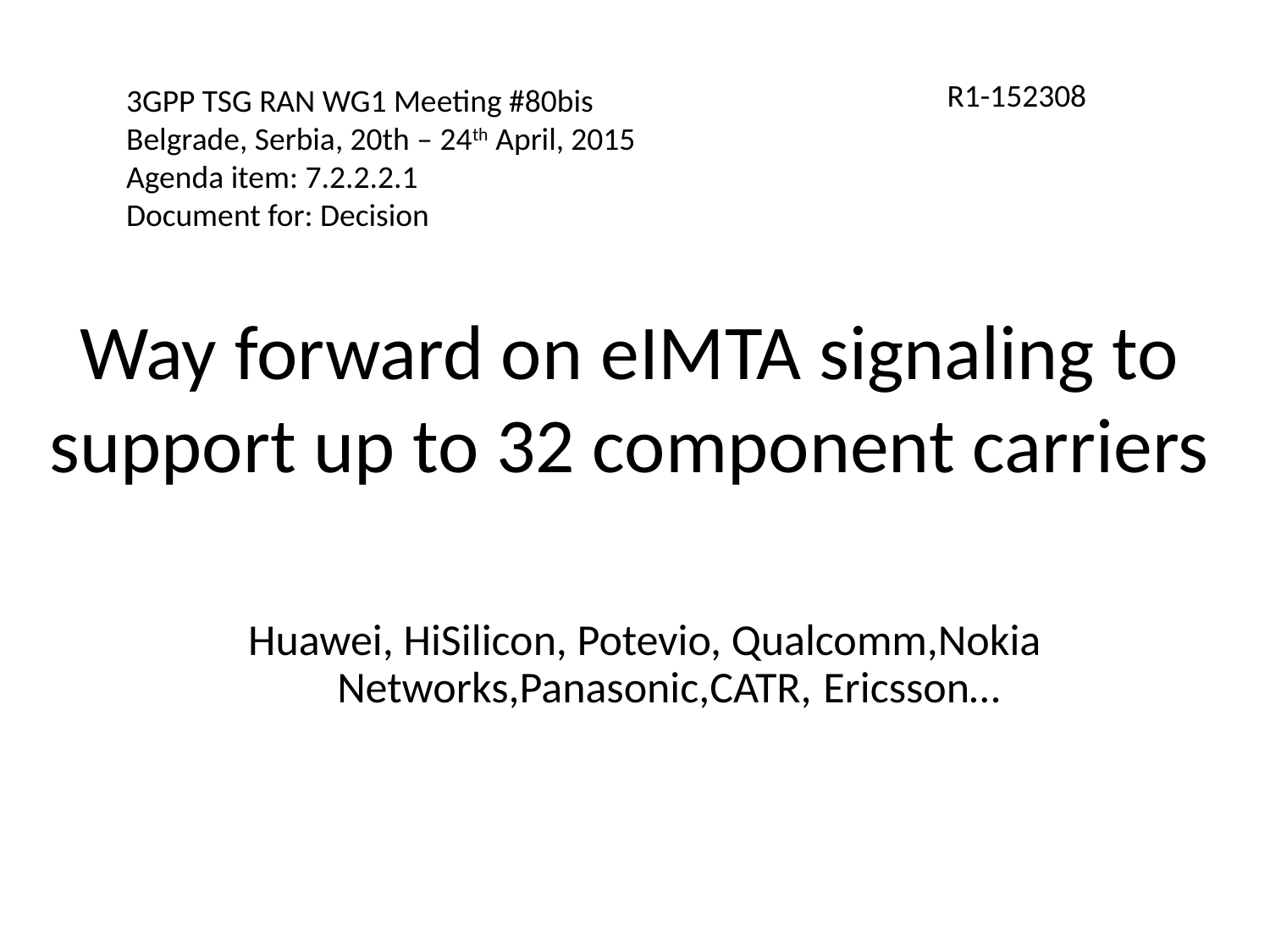

R1-152308
3GPP TSG RAN WG1 Meeting #80bis
Belgrade, Serbia, 20th – 24th April, 2015
Agenda item: 7.2.2.2.1
Document for: Decision
Way forward on eIMTA signaling to support up to 32 component carriers
Huawei, HiSilicon, Potevio, Qualcomm,Nokia Networks,Panasonic,CATR, Ericsson…